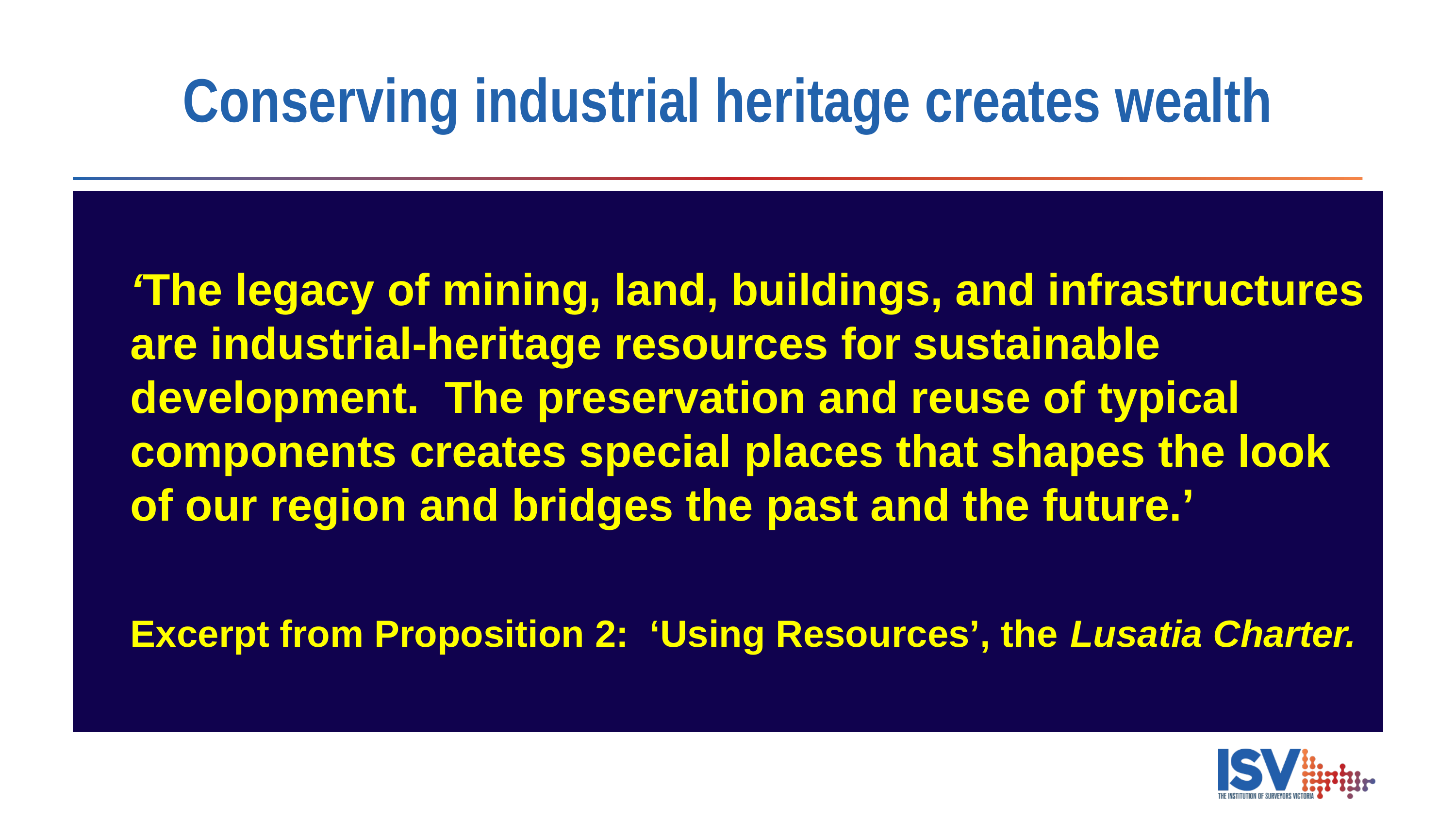

# Conserving industrial heritage creates wealth

	‘The legacy of mining, land, buildings, and infrastructures are industrial-heritage resources for sustainable development.  The preservation and reuse of typical components creates special places that shapes the look of our region and bridges the past and the future.’

	Excerpt from Proposition 2:  ‘Using Resources’, the Lusatia Charter.